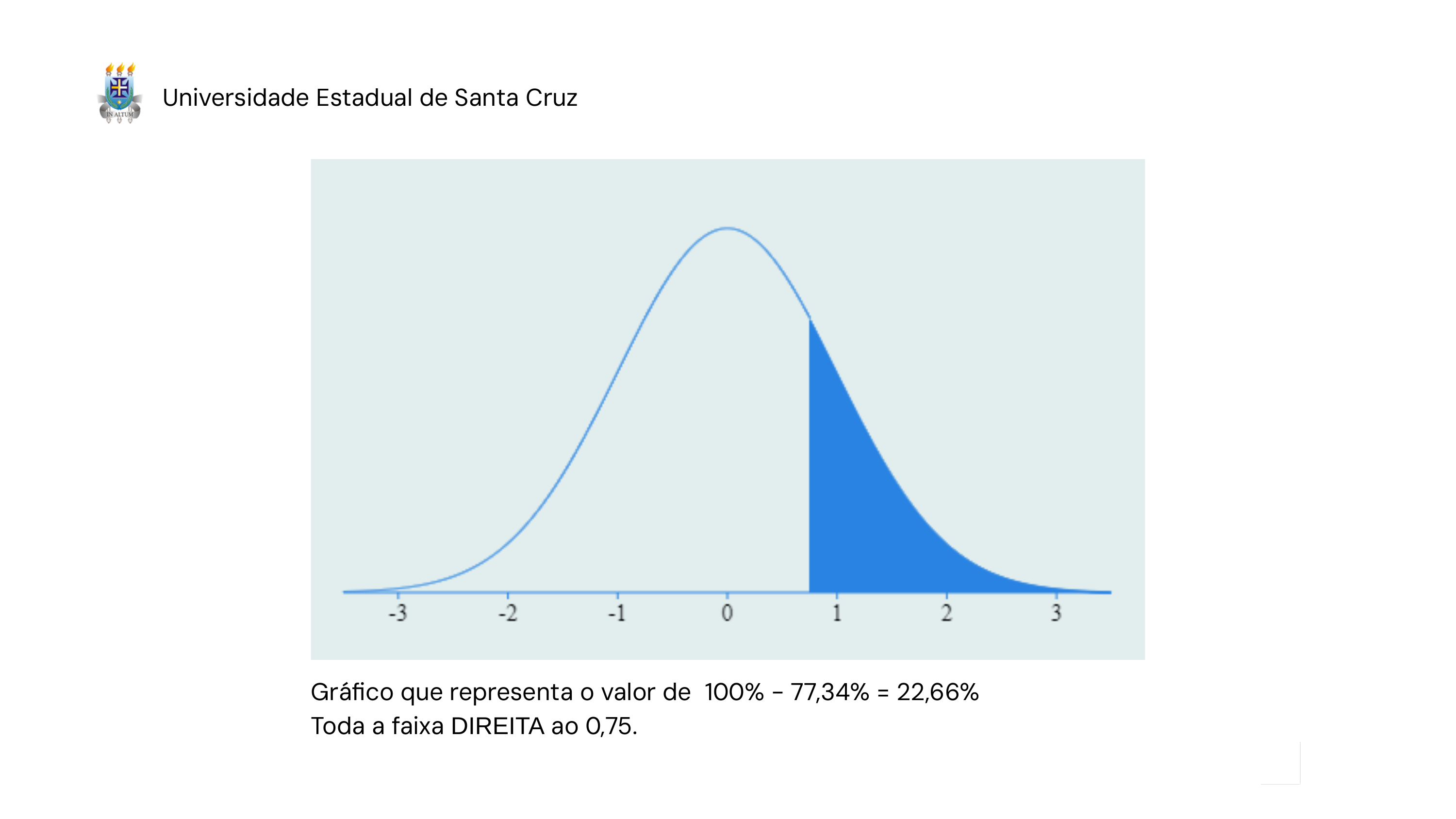

Universidade Estadual de Santa Cruz

Gráfico que representa o valor de  100% - 77,34% = 22,66%
Toda a faixa DIREITA ao 0,75.